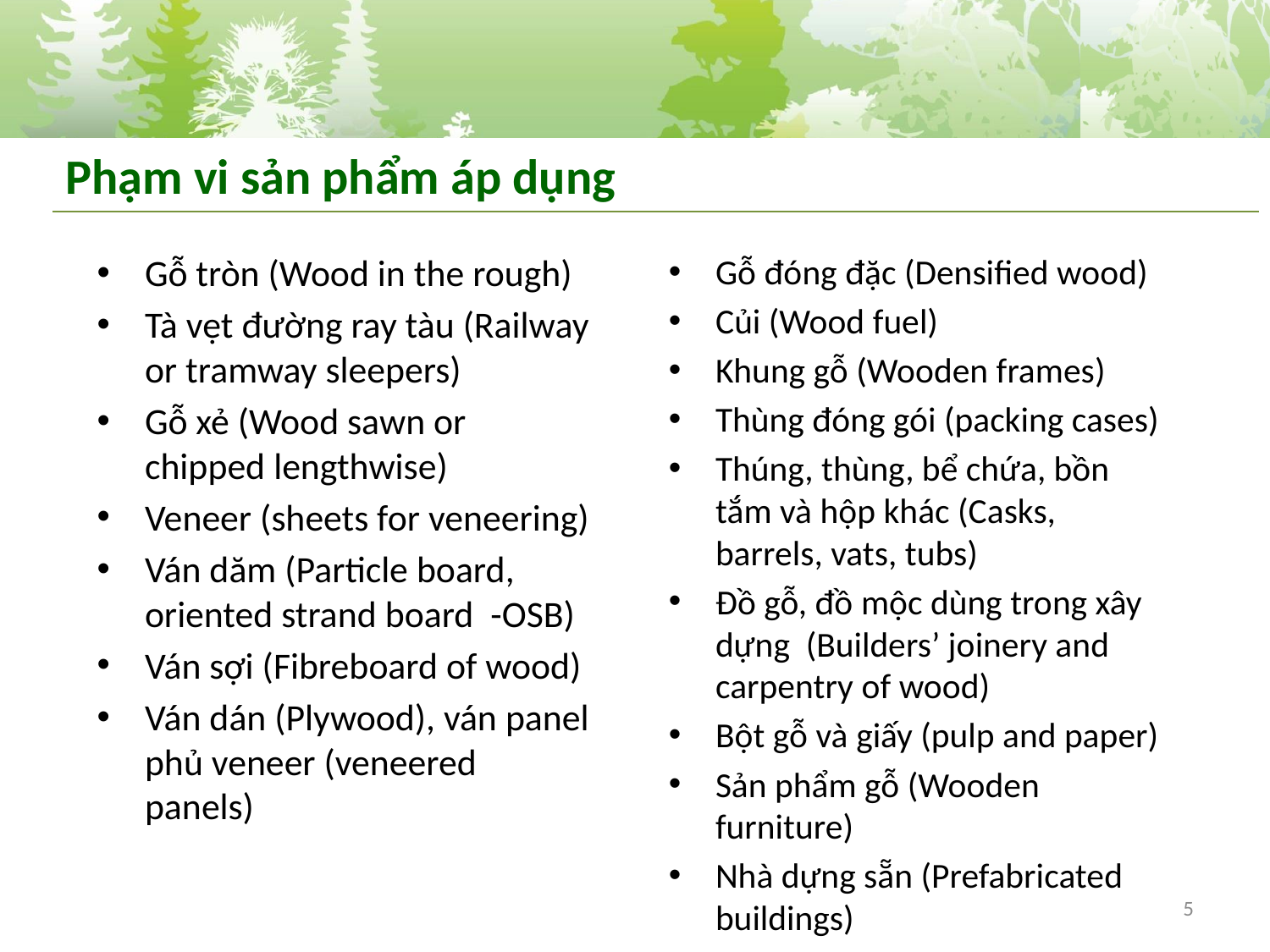

# Phạm vi sản phẩm áp dụng
Gỗ tròn (Wood in the rough)
Tà vẹt đường ray tàu (Railway or tramway sleepers)
Gỗ xẻ (Wood sawn or chipped lengthwise)
Veneer (sheets for veneering)
Ván dăm (Particle board, oriented strand board  -OSB)
Ván sợi (Fibreboard of wood)
Ván dán (Plywood), ván panel phủ veneer (veneered panels)
Gỗ đóng đặc (Densified wood)
Củi (Wood fuel)
Khung gỗ (Wooden frames)
Thùng đóng gói (packing cases)
Thúng, thùng, bể chứa, bồn tắm và hộp khác (Casks, barrels, vats, tubs)
Đồ gỗ, đồ mộc dùng trong xây dựng  (Builders’ joinery and carpentry of wood)
Bột gỗ và giấy (pulp and paper)
Sản phẩm gỗ (Wooden furniture)
Nhà dựng sẵn (Prefabricated buildings)
5